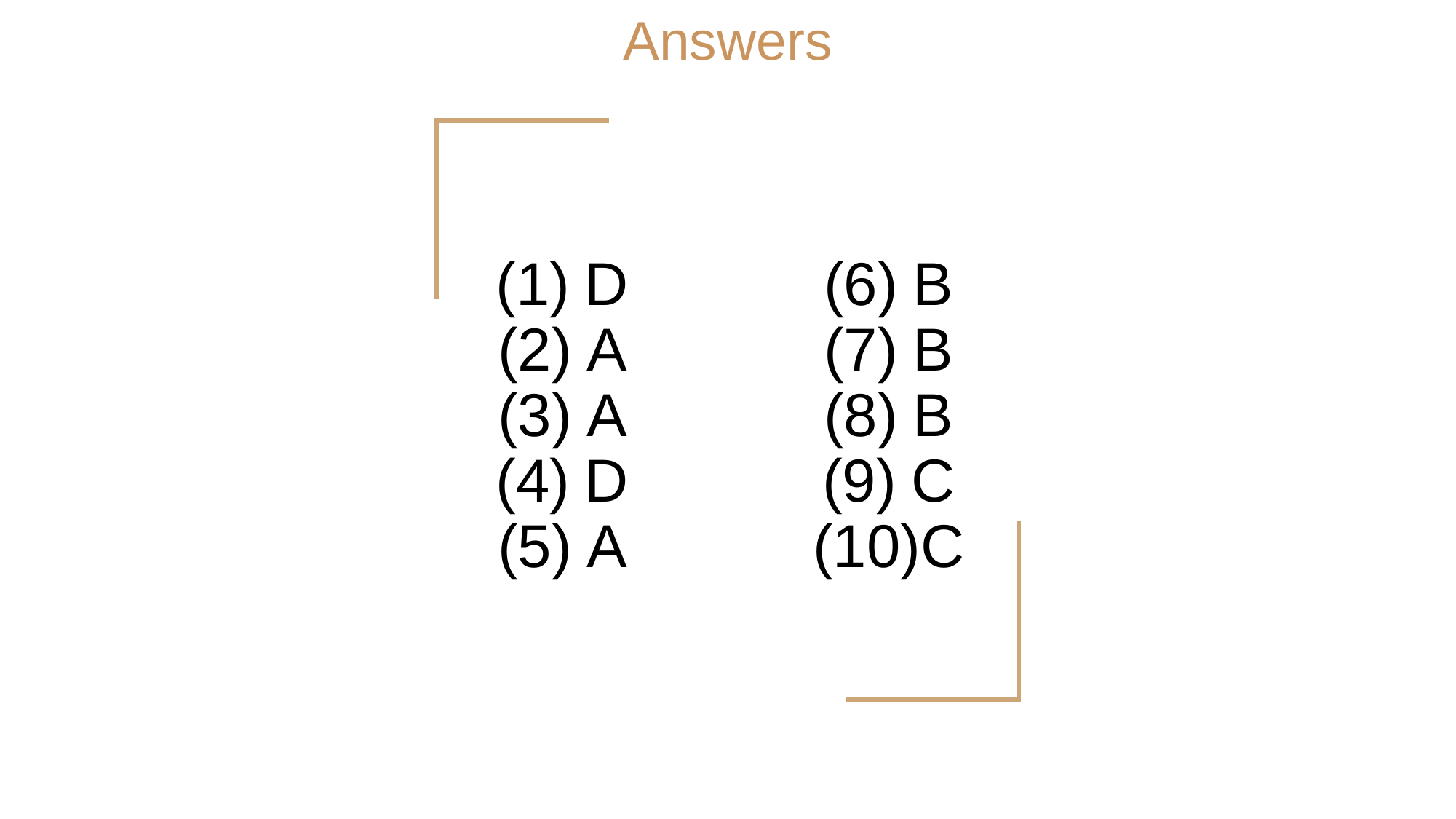

Answers

D
A
A
D
A

B
B
B
C
C